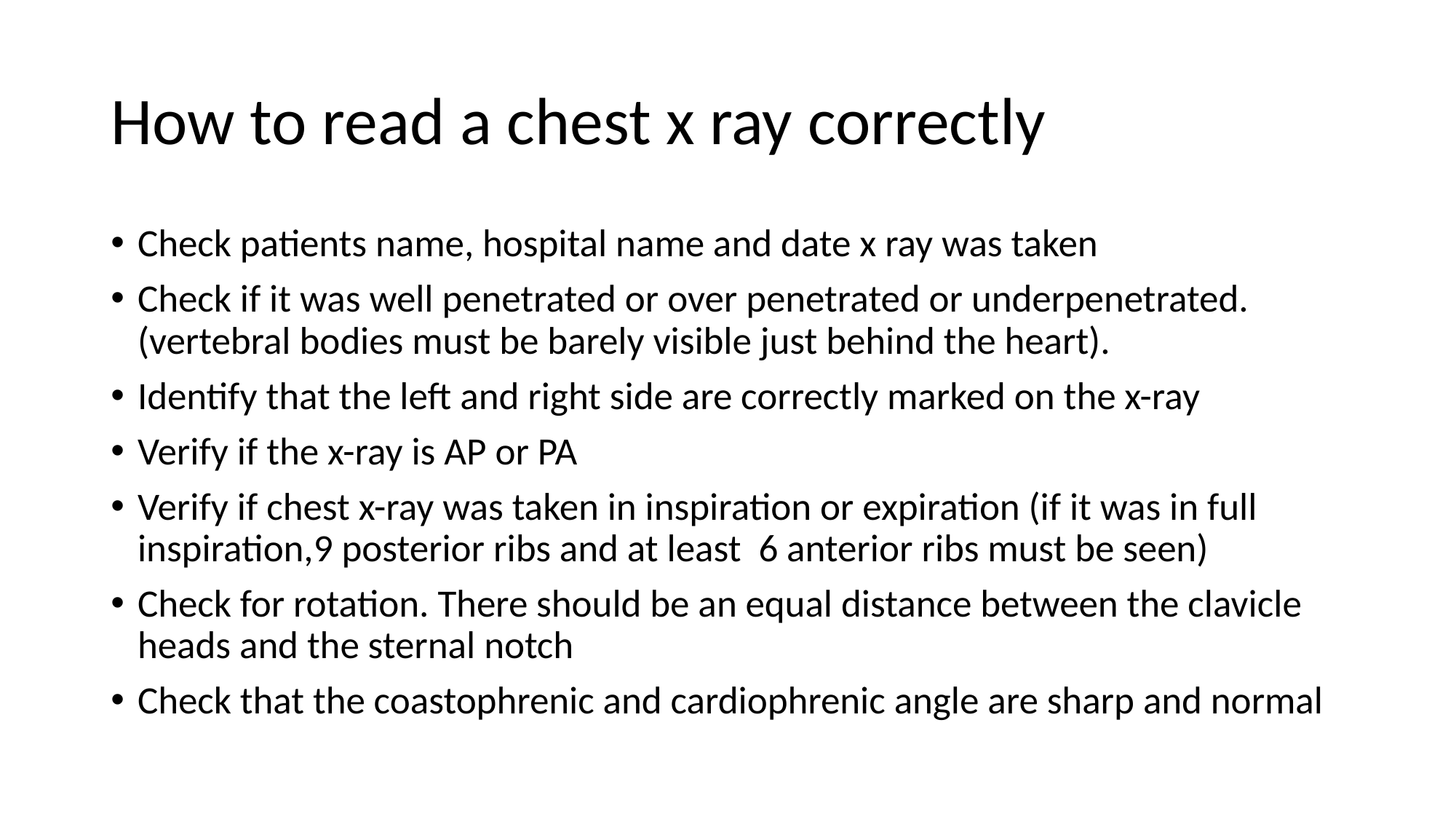

# How to read a chest x ray correctly
Check patients name, hospital name and date x ray was taken
Check if it was well penetrated or over penetrated or underpenetrated.(vertebral bodies must be barely visible just behind the heart).
Identify that the left and right side are correctly marked on the x-ray
Verify if the x-ray is AP or PA
Verify if chest x-ray was taken in inspiration or expiration (if it was in full inspiration,9 posterior ribs and at least  6 anterior ribs must be seen)
Check for rotation. There should be an equal distance between the clavicle heads and the sternal notch
Check that the coastophrenic and cardiophrenic angle are sharp and normal